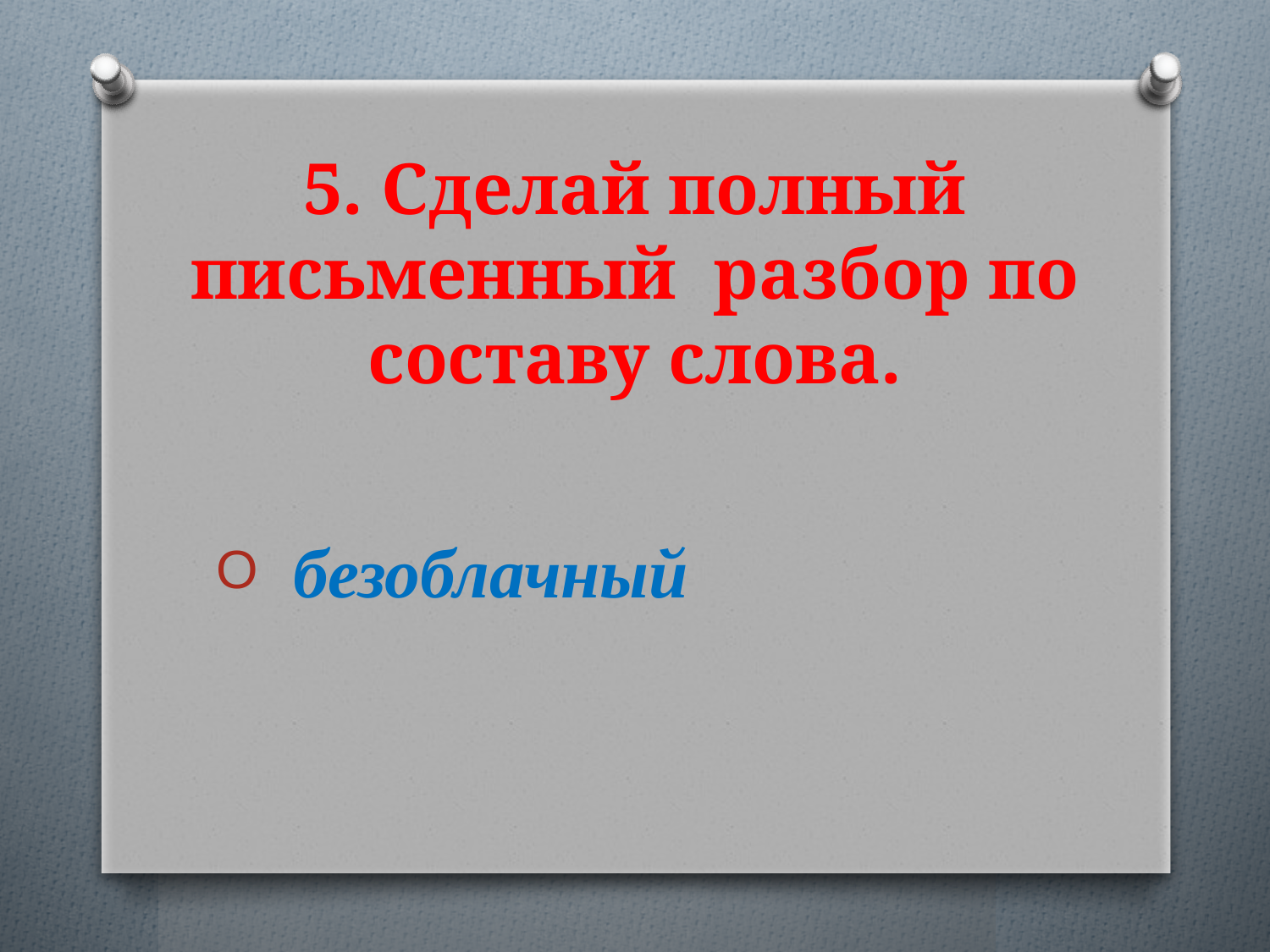

# 5. Сделай полный письменный  разбор по составу слова.

  безоблачный